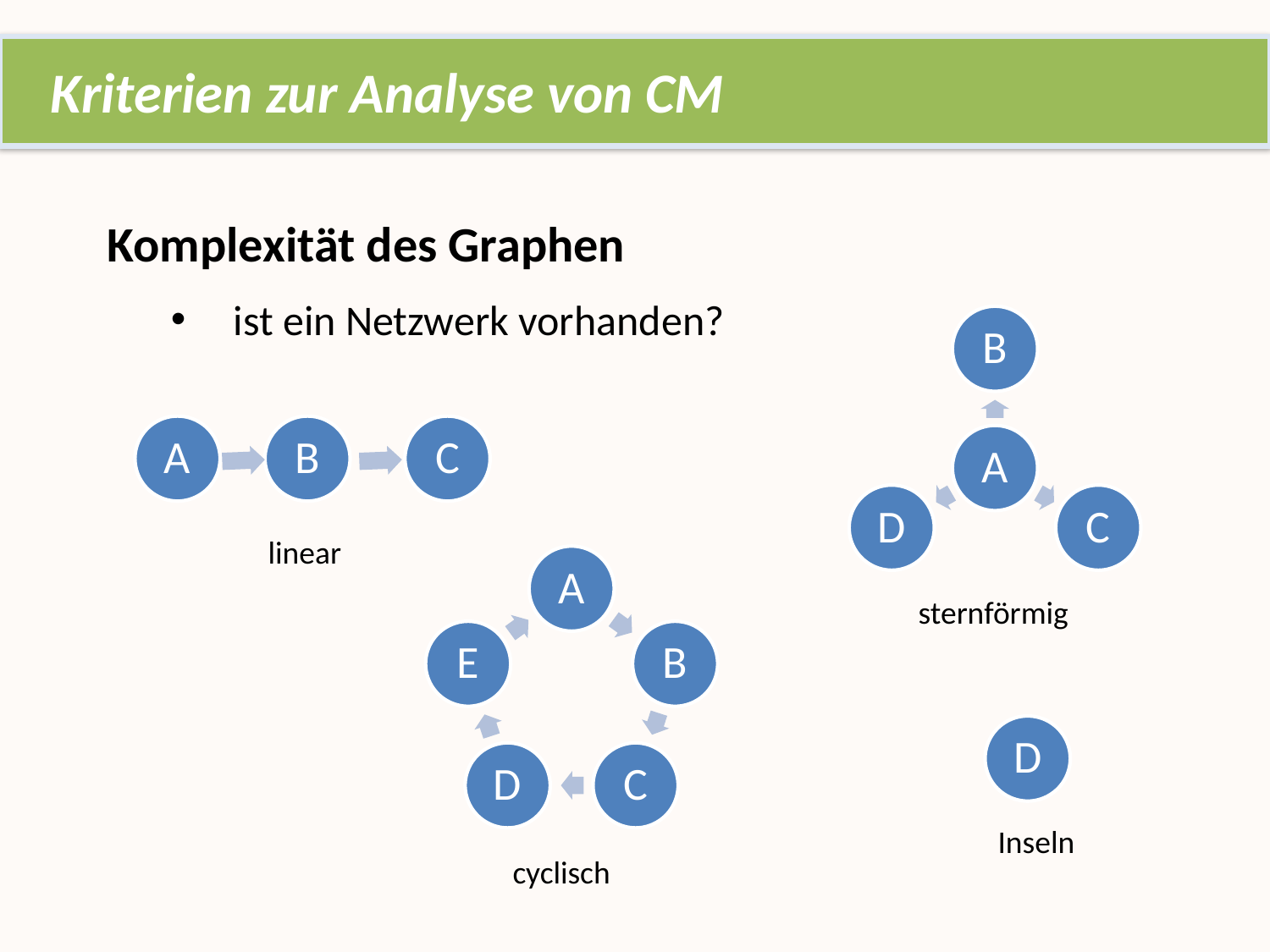

Kriterien zur Analyse von CM
Komplexität des Graphen
ist ein Netzwerk vorhanden?

A

B

C

D
sternförmig

A

B

C

linear
A

B

C

D

E

  cyclisch

D
Inseln